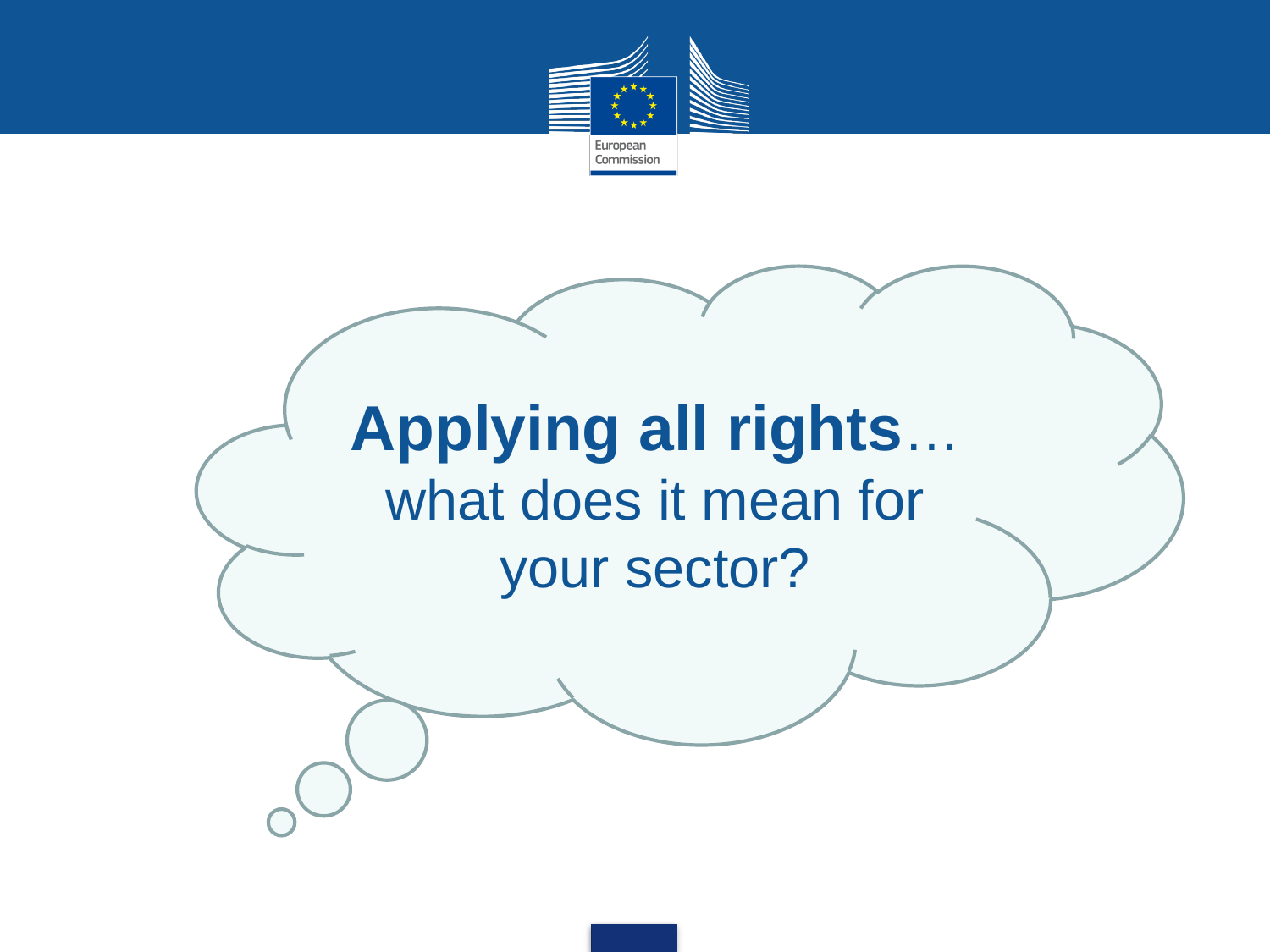

Applying all rights… what does it mean for your sector?